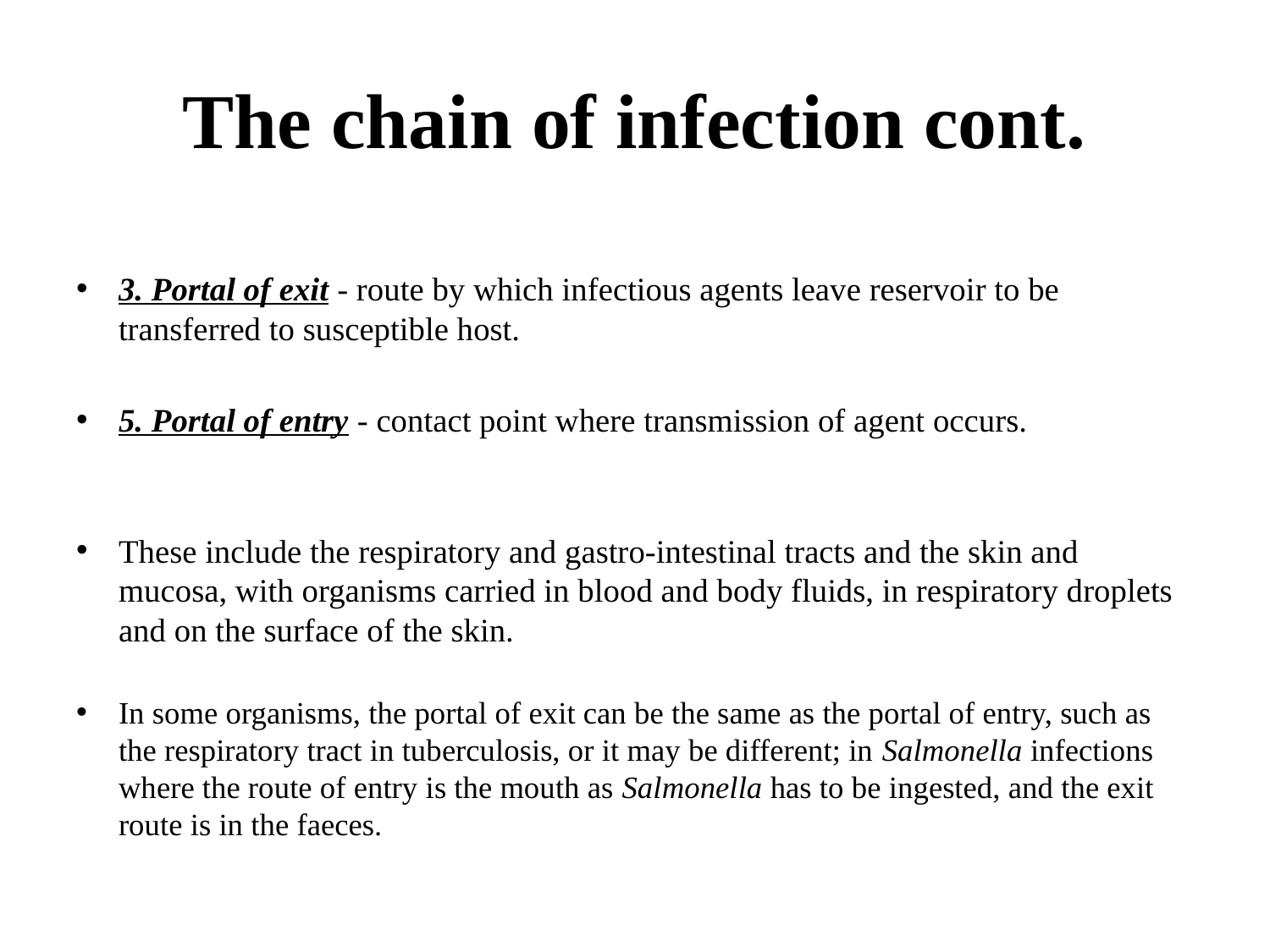

# The chain of infection cont.

3. Portal of exit - route by which infectious agents leave reservoir to be transferred to susceptible host.

5. Portal of entry - contact point where transmission of agent occurs.

These include the respiratory and gastro-intestinal tracts and the skin and mucosa, with organisms carried in blood and body fluids, in respiratory droplets and on the surface of the skin.

In some organisms, the portal of exit can be the same as the portal of entry, such as the respiratory tract in tuberculosis, or it may be different; in Salmonella infections where the route of entry is the mouth as Salmonella has to be ingested, and the exit route is in the faeces.